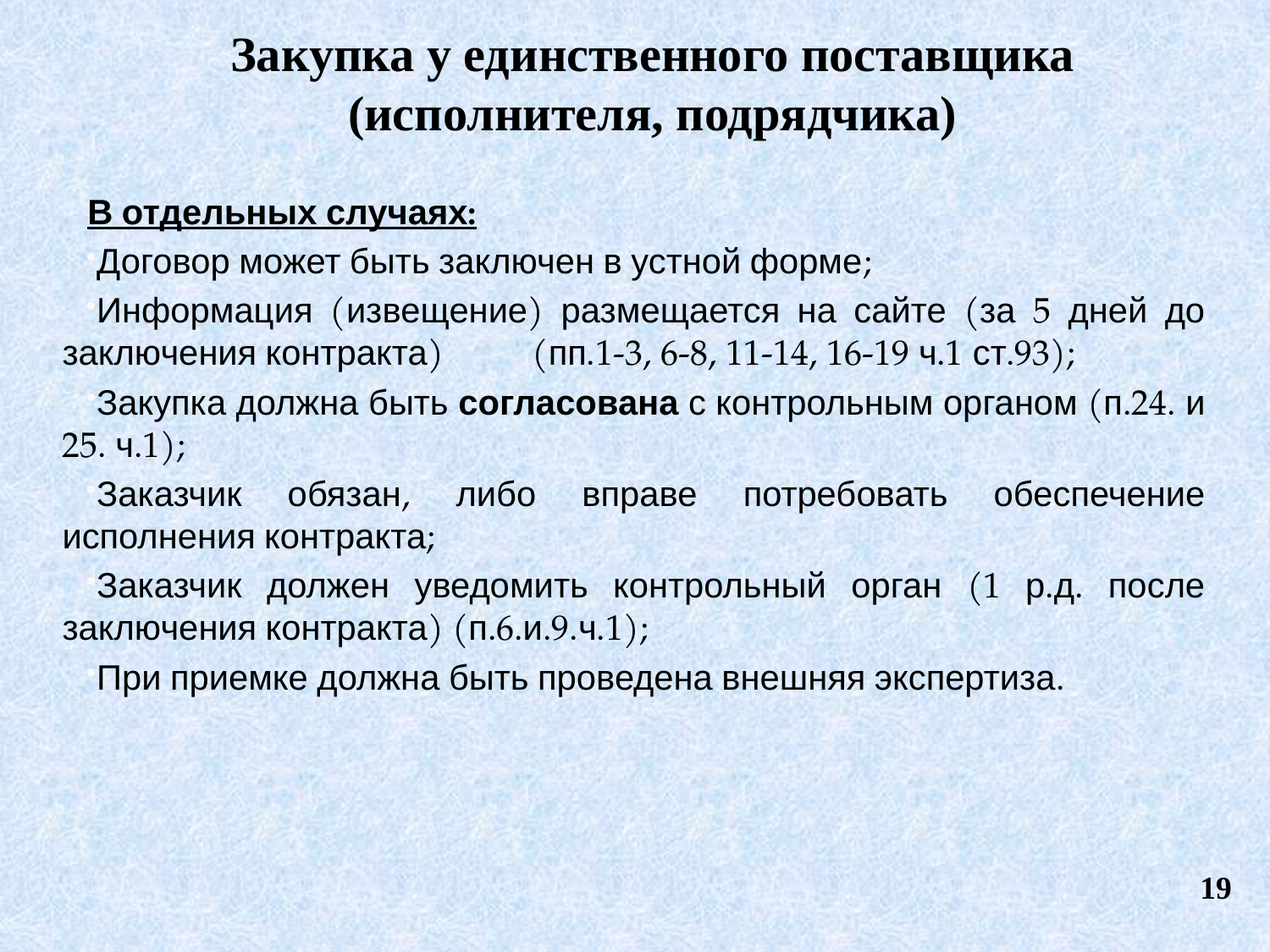

Закупка у единственного поставщика
(исполнителя, подрядчика)
В отдельных случаях:
Договор может быть заключен в устной форме;
Информация (извещение) размещается на сайте (за 5 дней до заключения контракта)          (пп.1-3, 6-8, 11-14, 16-19 ч.1 ст.93);
Закупка должна быть согласована с контрольным органом (п.24. и 25. ч.1);
Заказчик обязан, либо вправе потребовать обеспечение исполнения контракта;
Заказчик должен уведомить контрольный орган (1 р.д. после заключения контракта) (п.6.и.9.ч.1);
При приемке должна быть проведена внешняя экспертиза.
19